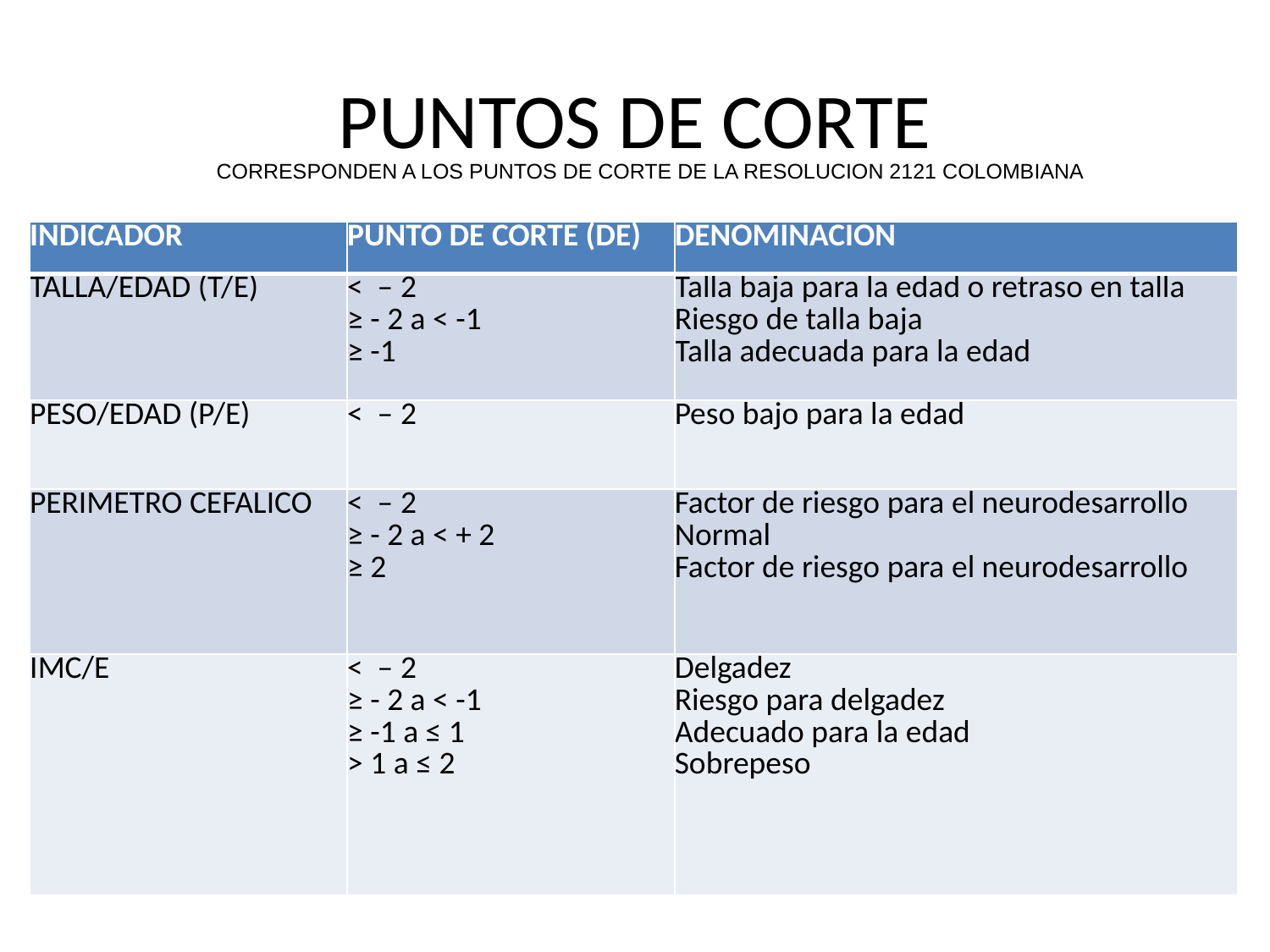

# PUNTOS DE CORTE
CORRESPONDEN A LOS PUNTOS DE CORTE DE LA RESOLUCION 2121 COLOMBIANA
| INDICADOR | PUNTO DE CORTE (DE) | DENOMINACION |
| --- | --- | --- |
| TALLA/EDAD (T/E) | < – 2 ≥ - 2 a < -1 ≥ -1 | Talla baja para la edad o retraso en talla Riesgo de talla baja Talla adecuada para la edad |
| PESO/EDAD (P/E) | < – 2 | Peso bajo para la edad |
| PERIMETRO CEFALICO | < – 2 ≥ - 2 a < + 2 ≥ 2 | Factor de riesgo para el neurodesarrollo Normal Factor de riesgo para el neurodesarrollo |
| IMC/E | < – 2 ≥ - 2 a < -1 ≥ -1 a ≤ 1 > 1 a ≤ 2 | Delgadez Riesgo para delgadez Adecuado para la edad Sobrepeso |